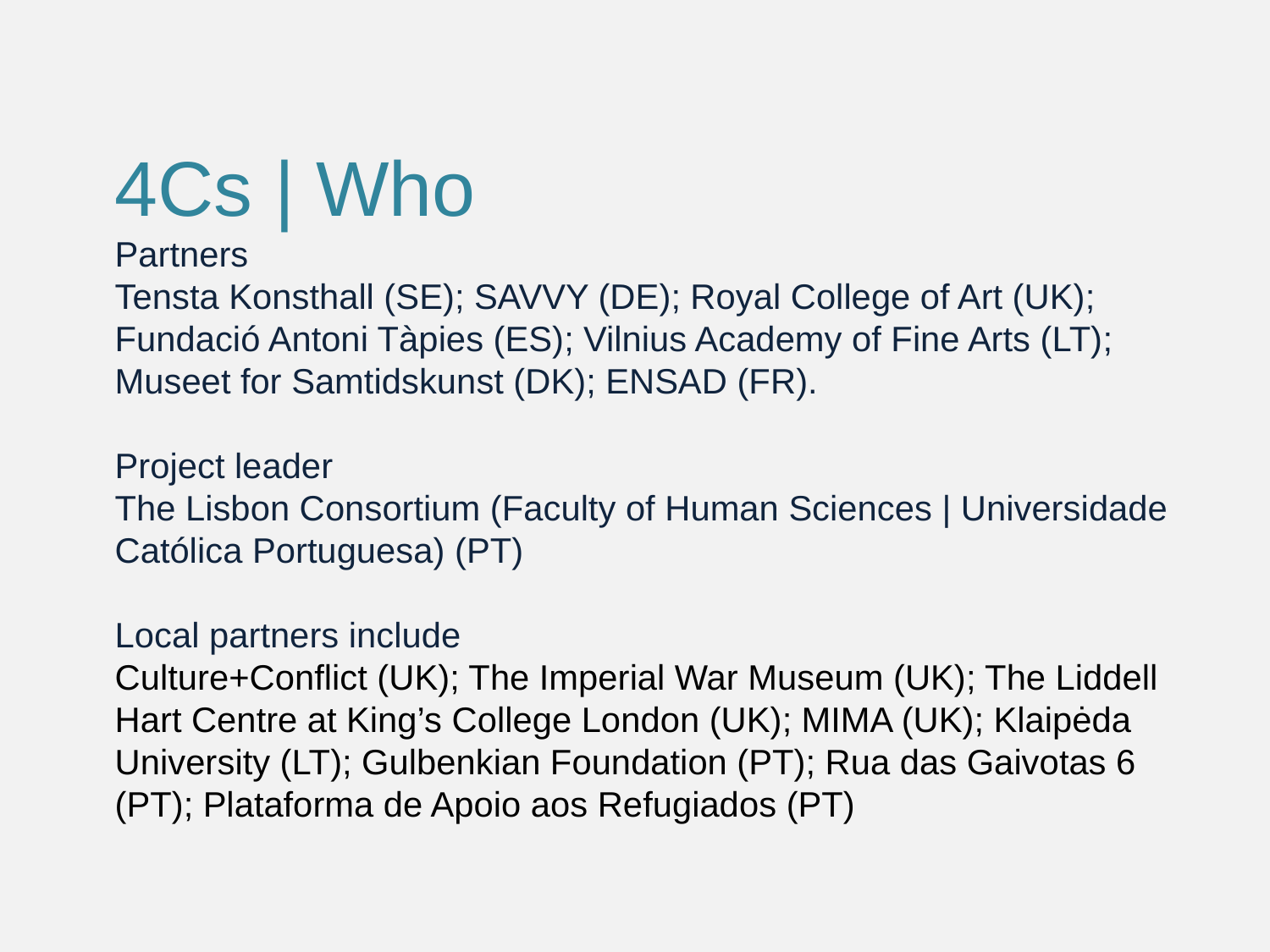

# 4Cs | Who Partners Tensta Konsthall (SE); SAVVY (DE); Royal College of Art (UK); Fundació Antoni Tàpies (ES); Vilnius Academy of Fine Arts (LT); Museet for Samtidskunst (DK); ENSAD (FR). Project leader The Lisbon Consortium (Faculty of Human Sciences | Universidade Católica Portuguesa) (PT) Local partners include Culture+Conflict (UK); The Imperial War Museum (UK); The Liddell Hart Centre at King’s College London (UK); MIMA (UK); Klaipėda University (LT); Gulbenkian Foundation (PT); Rua das Gaivotas 6 (PT); Plataforma de Apoio aos Refugiados (PT)